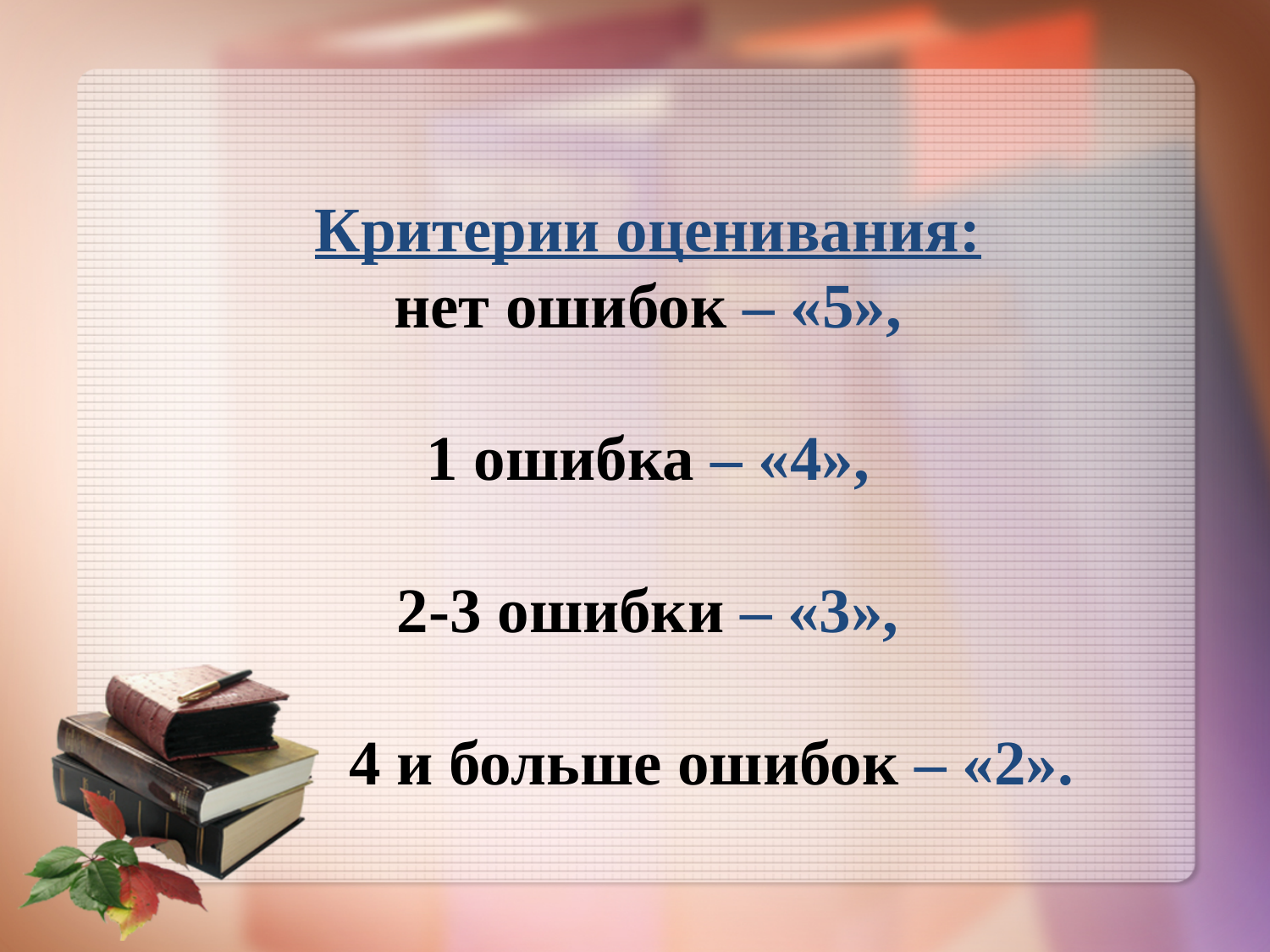

Критерии оценивания:
нет ошибок – «5»,

1 ошибка – «4»,

2-3 ошибки – «3»,

        4 и больше ошибок – «2».